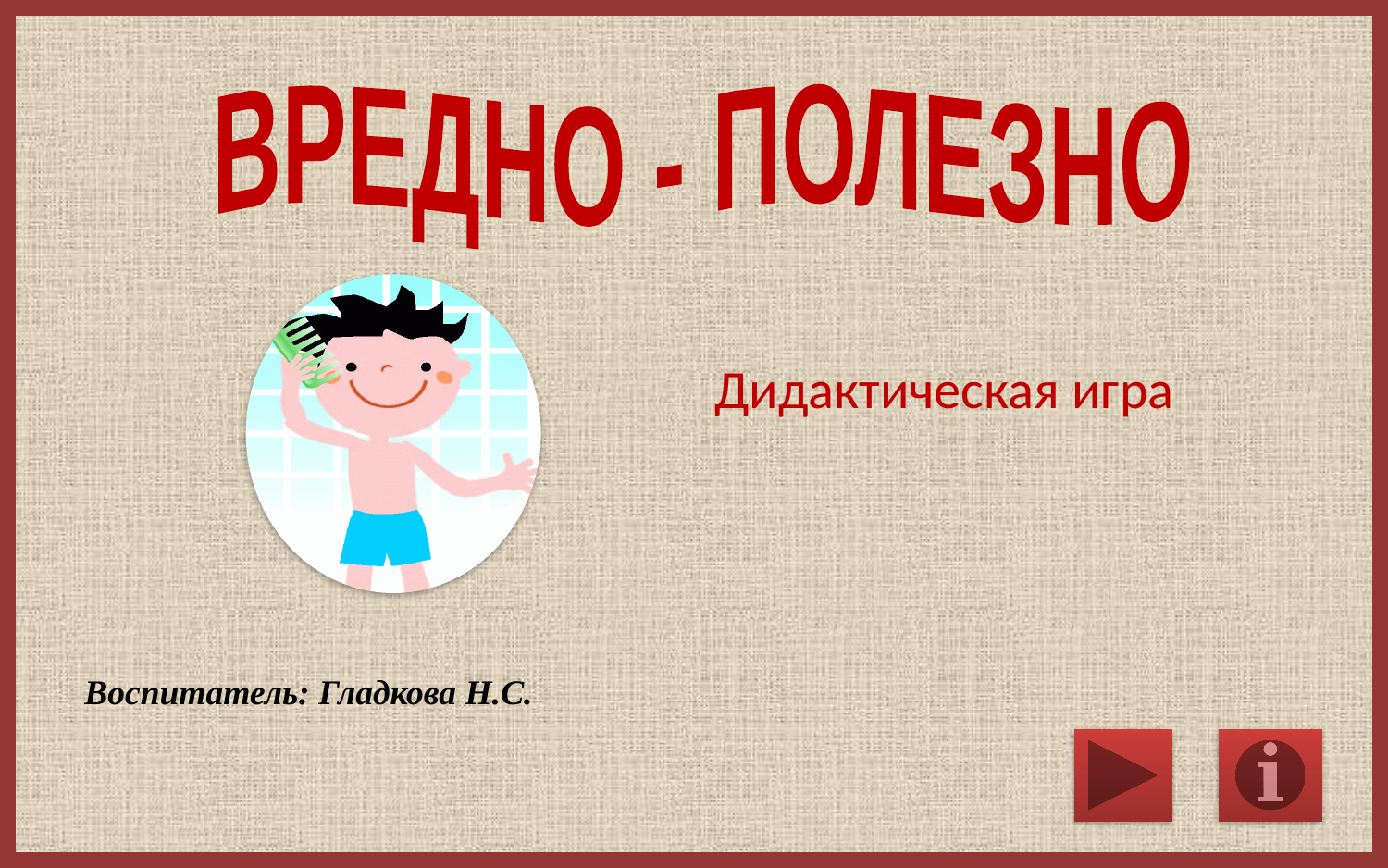

ВРЕДНО - ПОЛЕЗНО

Дидактическая игра
Воспитатель: Гладкова Н.С.